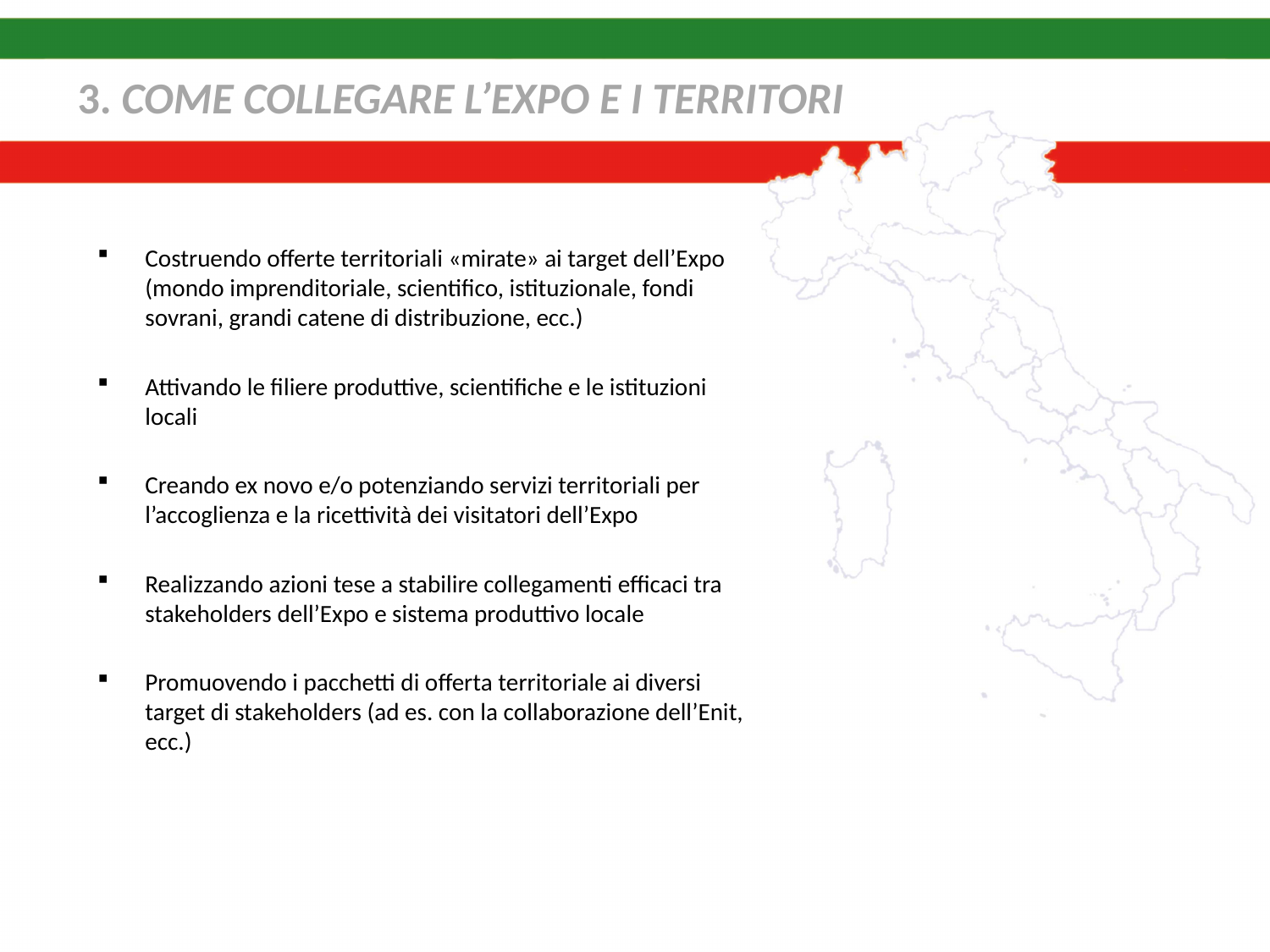

3. COME COLLEGARE L’EXPO E I TERRITORI
Costruendo offerte territoriali «mirate» ai target dell’Expo (mondo imprenditoriale, scientifico, istituzionale, fondi sovrani, grandi catene di distribuzione, ecc.)

Attivando le filiere produttive, scientifiche e le istituzioni locali

Creando ex novo e/o potenziando servizi territoriali per l’accoglienza e la ricettività dei visitatori dell’Expo

Realizzando azioni tese a stabilire collegamenti efficaci tra stakeholders dell’Expo e sistema produttivo locale

Promuovendo i pacchetti di offerta territoriale ai diversi target di stakeholders (ad es. con la collaborazione dell’Enit, ecc.)